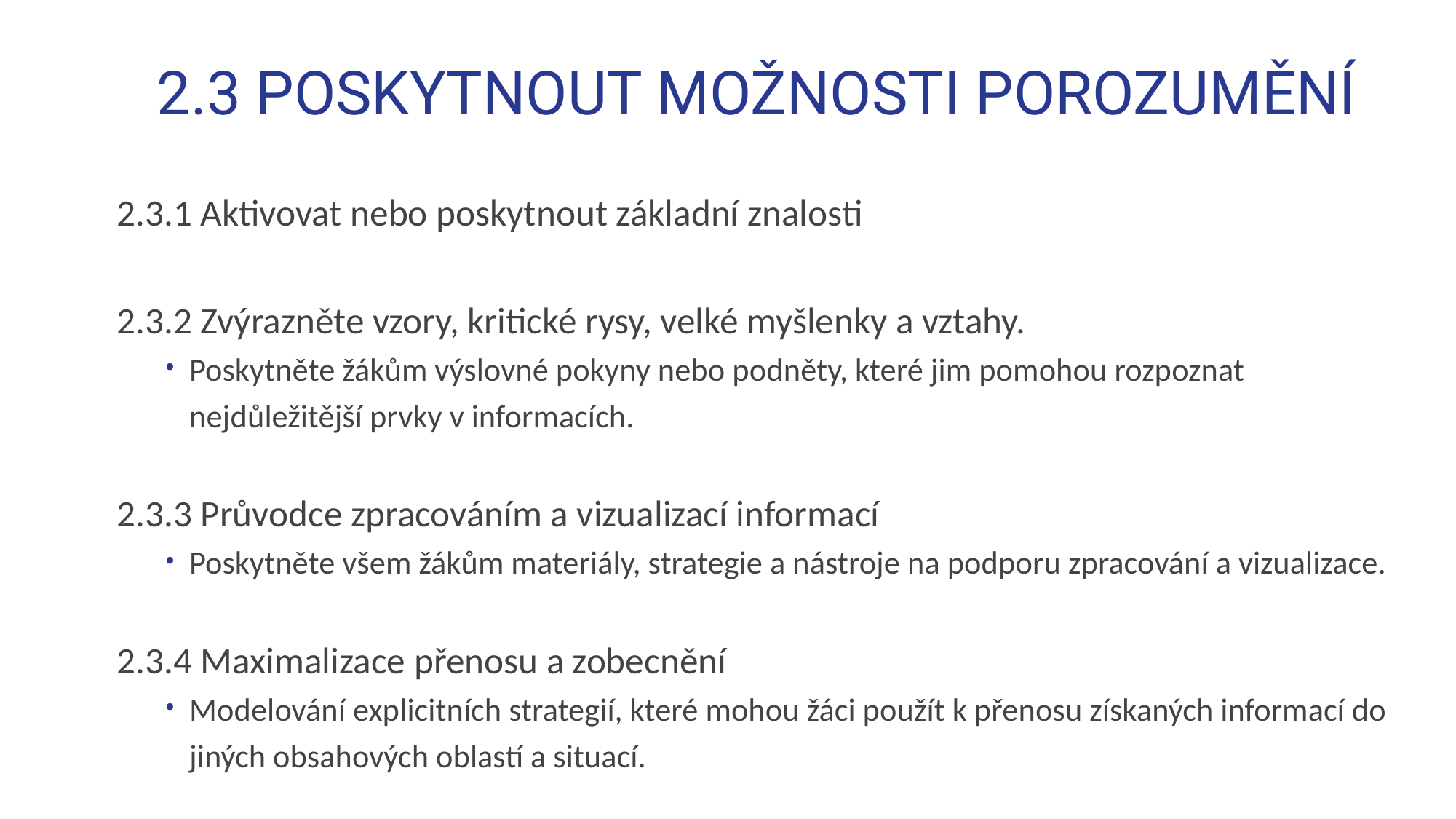

# 2.3 POSKYTNOUT MOŽNOSTI POROZUMĚNÍ
2.3.1 Aktivovat nebo poskytnout základní znalosti

2.3.2 Zvýrazněte vzory, kritické rysy, velké myšlenky a vztahy.
Poskytněte žákům výslovné pokyny nebo podněty, které jim pomohou rozpoznat nejdůležitější prvky v informacích.

2.3.3 Průvodce zpracováním a vizualizací informací
Poskytněte všem žákům materiály, strategie a nástroje na podporu zpracování a vizualizace.

2.3.4 Maximalizace přenosu a zobecnění
Modelování explicitních strategií, které mohou žáci použít k přenosu získaných informací do jiných obsahových oblastí a situací.